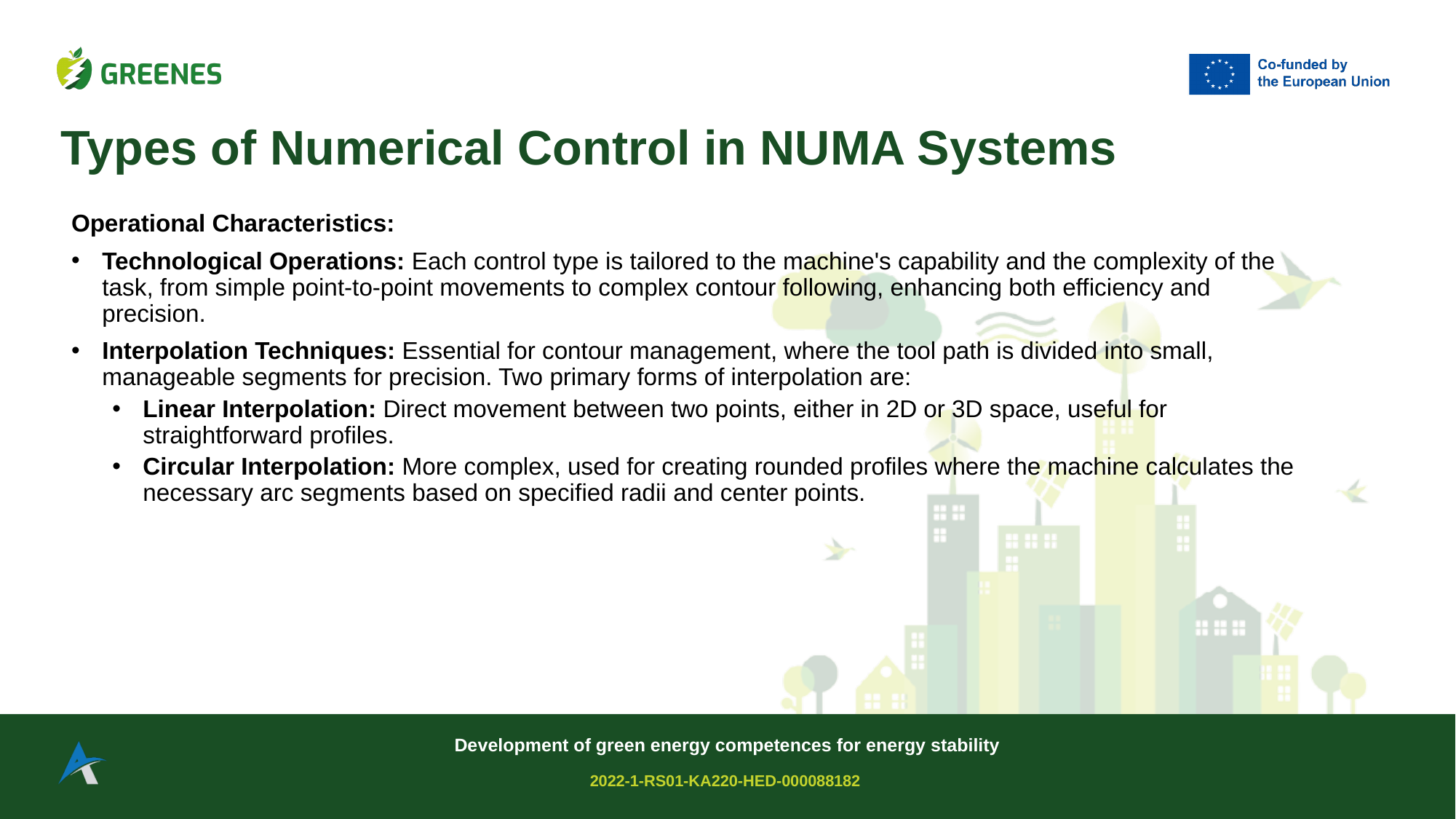

# Types of Numerical Control in NUMA Systems
Operational Characteristics:
Technological Operations: Each control type is tailored to the machine's capability and the complexity of the task, from simple point-to-point movements to complex contour following, enhancing both efficiency and precision.
Interpolation Techniques: Essential for contour management, where the tool path is divided into small, manageable segments for precision. Two primary forms of interpolation are:
Linear Interpolation: Direct movement between two points, either in 2D or 3D space, useful for straightforward profiles.
Circular Interpolation: More complex, used for creating rounded profiles where the machine calculates the necessary arc segments based on specified radii and center points.